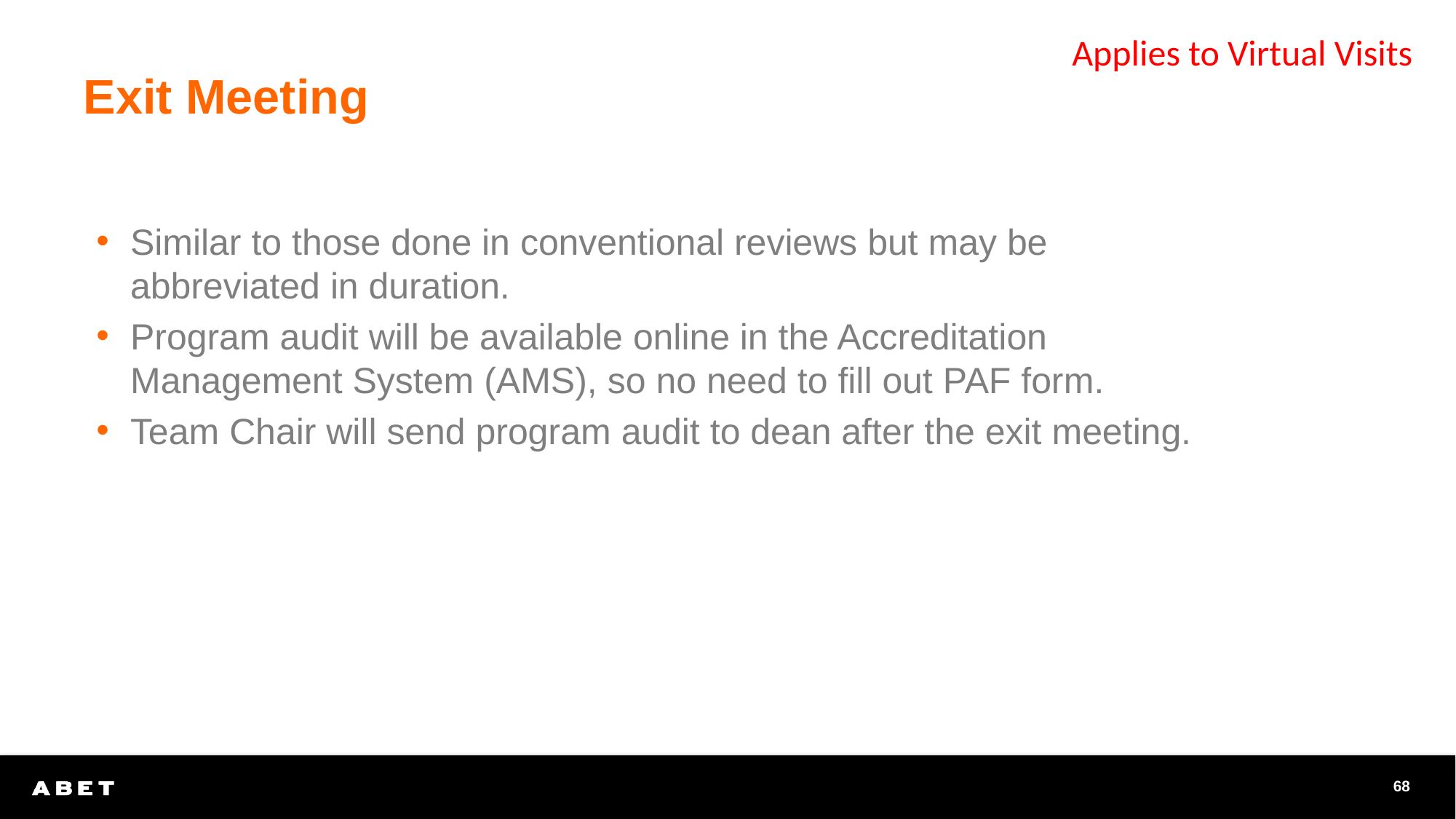

Applies to Virtual Visits
# Exit Meeting

Similar to those done in conventional reviews but may be abbreviated in duration.
Program audit will be available online in the Accreditation Management System (AMS), so no need to fill out PAF form.
Team Chair will send program audit to dean after the exit meeting.